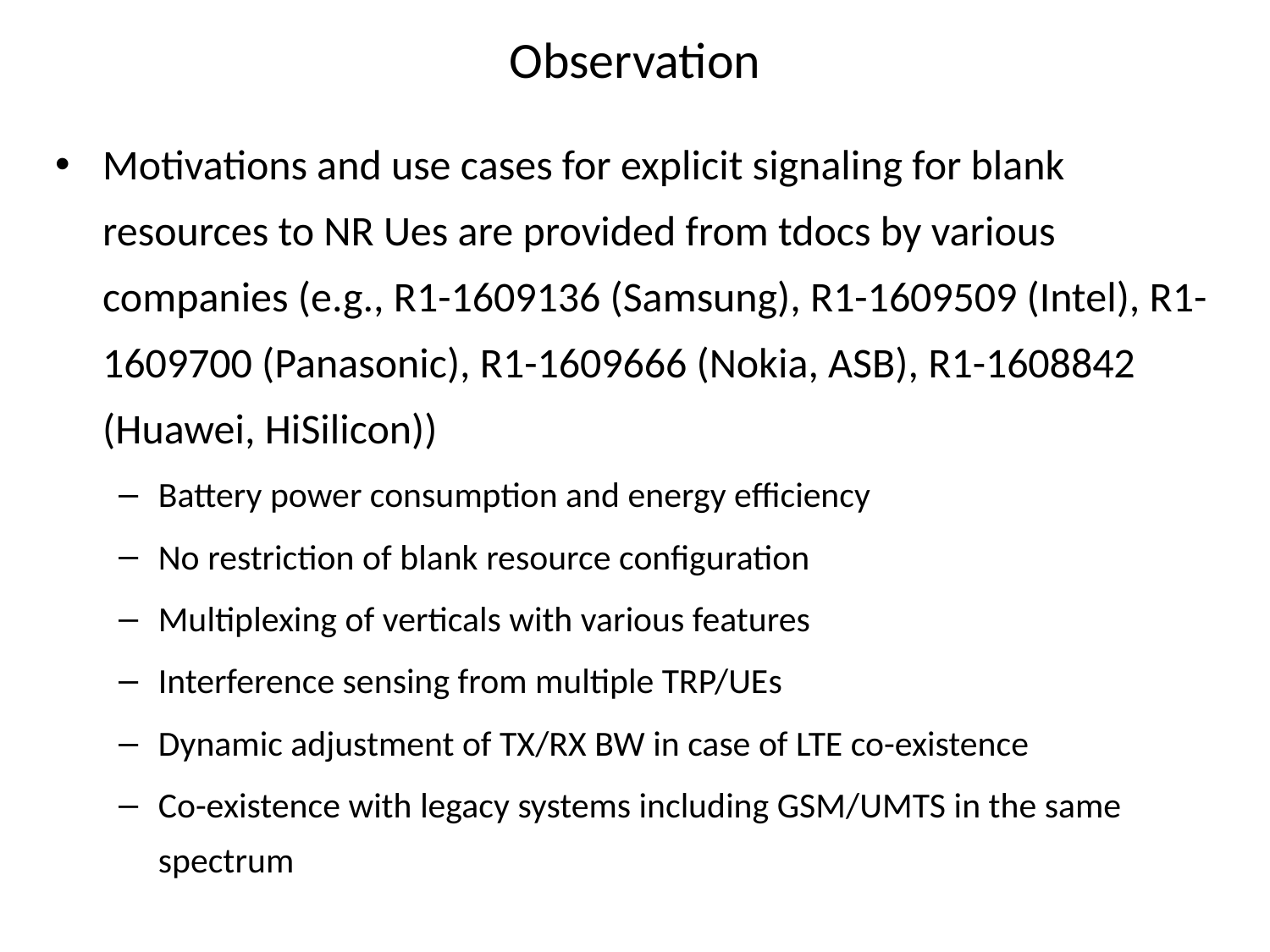

# Observation
Motivations and use cases for explicit signaling for blank resources to NR Ues are provided from tdocs by various companies (e.g., R1-1609136 (Samsung), R1-1609509 (Intel), R1-1609700 (Panasonic), R1-1609666 (Nokia, ASB), R1-1608842 (Huawei, HiSilicon))
Battery power consumption and energy efficiency
No restriction of blank resource configuration
Multiplexing of verticals with various features
Interference sensing from multiple TRP/UEs
Dynamic adjustment of TX/RX BW in case of LTE co-existence
Co-existence with legacy systems including GSM/UMTS in the same spectrum